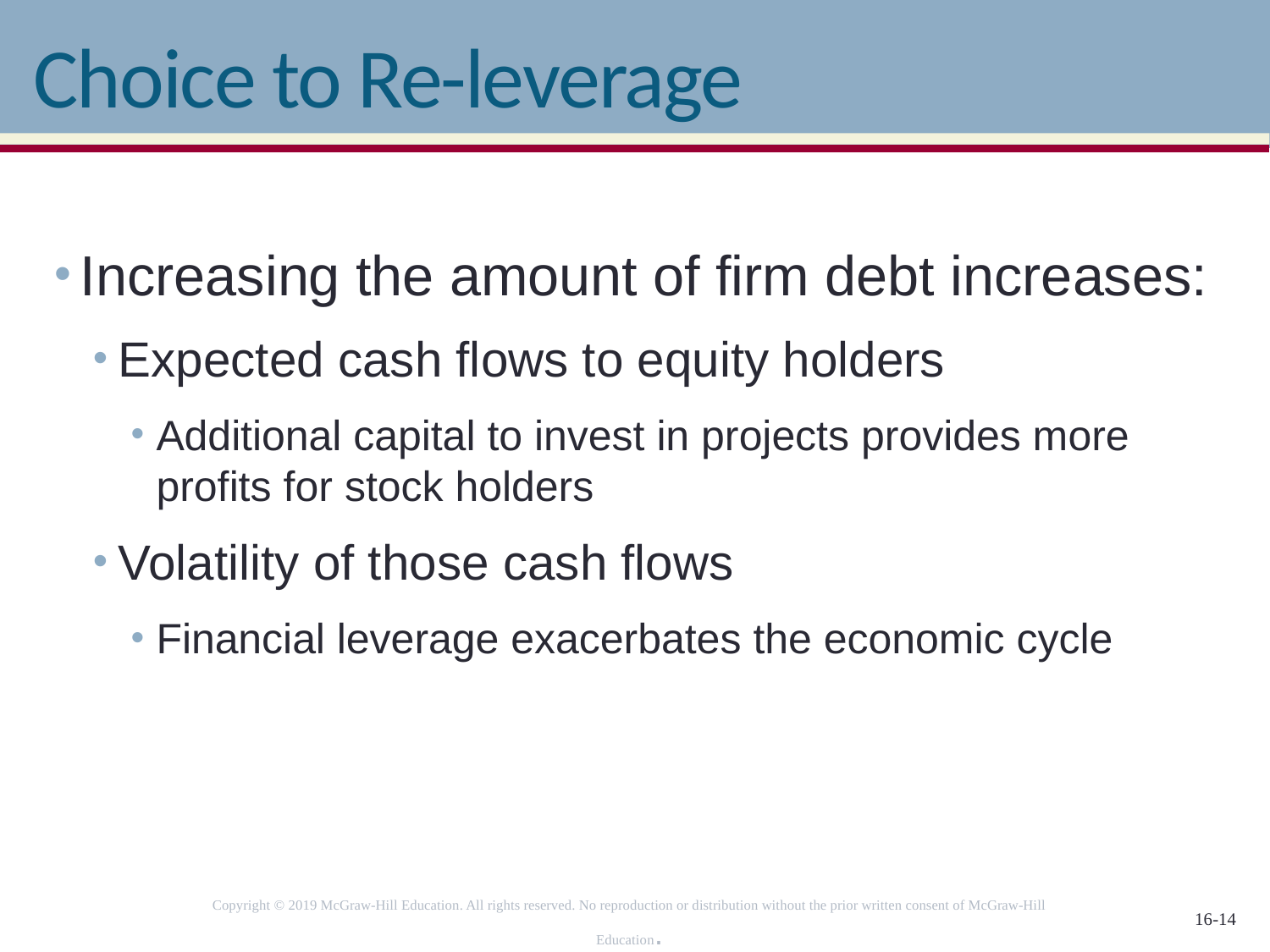

# Choice to Re-leverage
Increasing the amount of firm debt increases:
Expected cash flows to equity holders
Additional capital to invest in projects provides more profits for stock holders
Volatility of those cash flows
Financial leverage exacerbates the economic cycle
Copyright © 2019 McGraw-Hill Education. All rights reserved. No reproduction or distribution without the prior written consent of McGraw-Hill Education.